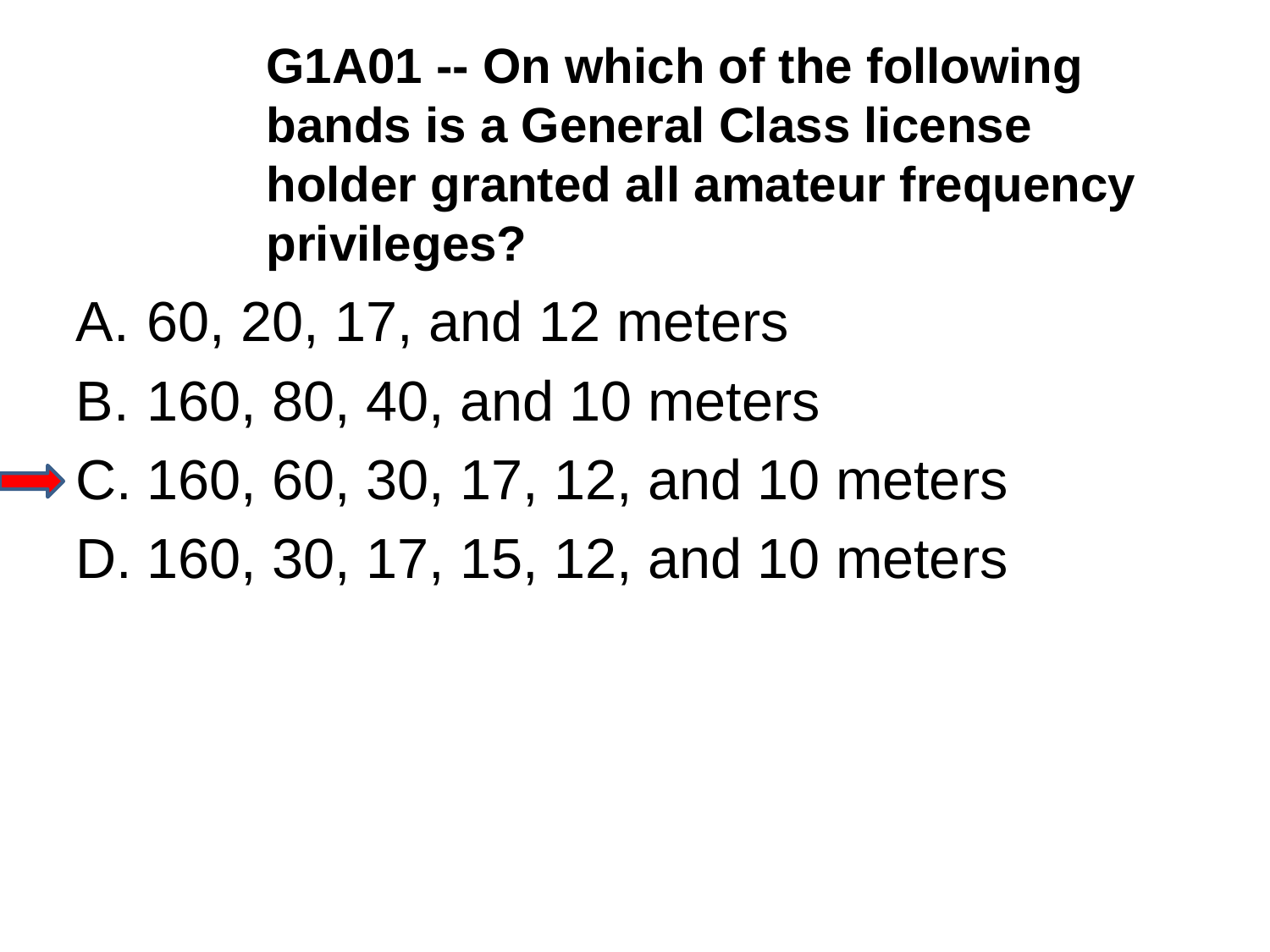

G1A01 -- On which of the following bands is a General Class license holder granted all amateur frequency privileges?
A.	60, 20, 17, and 12 meters
B.	160, 80, 40, and 10 meters
C.	160, 60, 30, 17, 12, and 10 meters
D.	160, 30, 17, 15, 12, and 10 meters